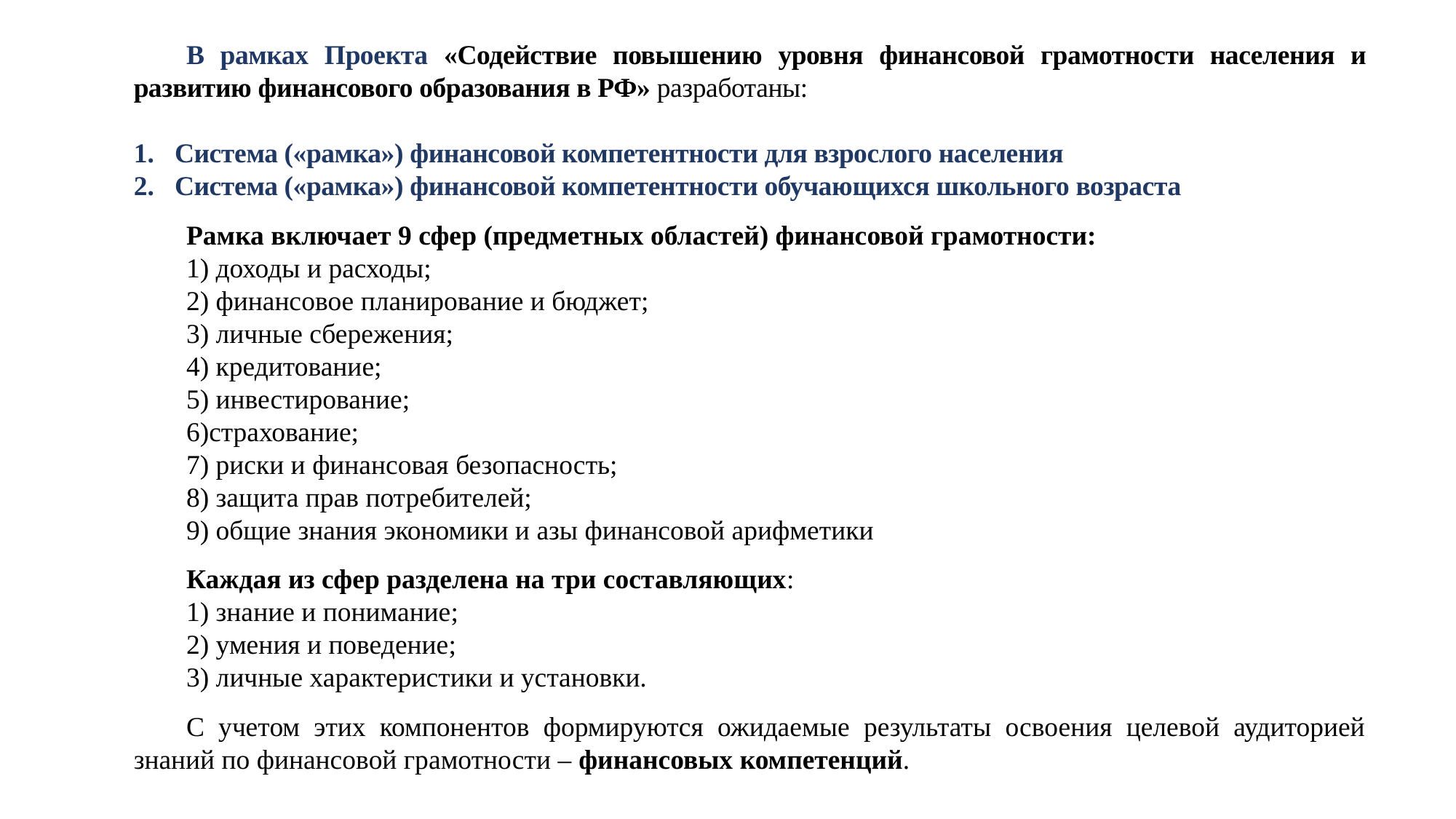

В рамках Проекта «Содействие повышению уровня финансовой грамотности населения и развитию финансового образования в РФ» разработаны:

Система («рамка») финансовой компетентности для взрослого населения
Система («рамка») финансовой компетентности обучающихся школьного возраста

Рамка включает 9 сфер (предметных областей) финансовой грамотности:
 доходы и расходы;
 финансовое планирование и бюджет;
 личные сбережения;
 кредитование;
 инвестирование;
страхование;
 риски и финансовая безопасность;
 защита прав потребителей;
 общие знания экономики и азы финансовой арифметики

Каждая из сфер разделена на три составляющих:
1) знание и понимание;
2) умения и поведение;
3) личные характеристики и установки.

С учетом этих компонентов формируются ожидаемые результаты освоения целевой аудиторией знаний по финансовой грамотности – финансовых компетенций.